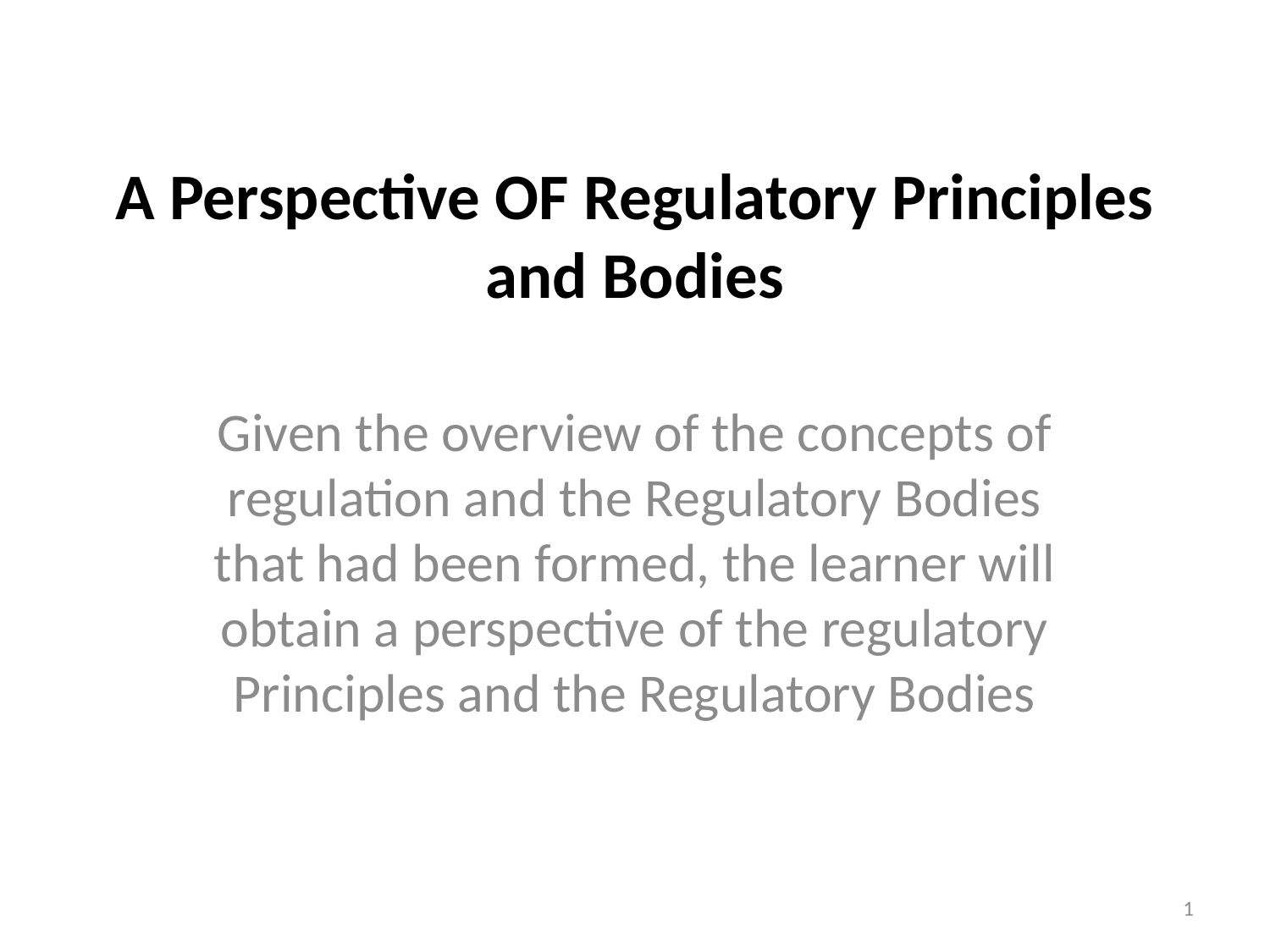

# A Perspective OF Regulatory Principles and Bodies
Given the overview of the concepts of regulation and the Regulatory Bodies that had been formed, the learner will obtain a perspective of the regulatory Principles and the Regulatory Bodies

1